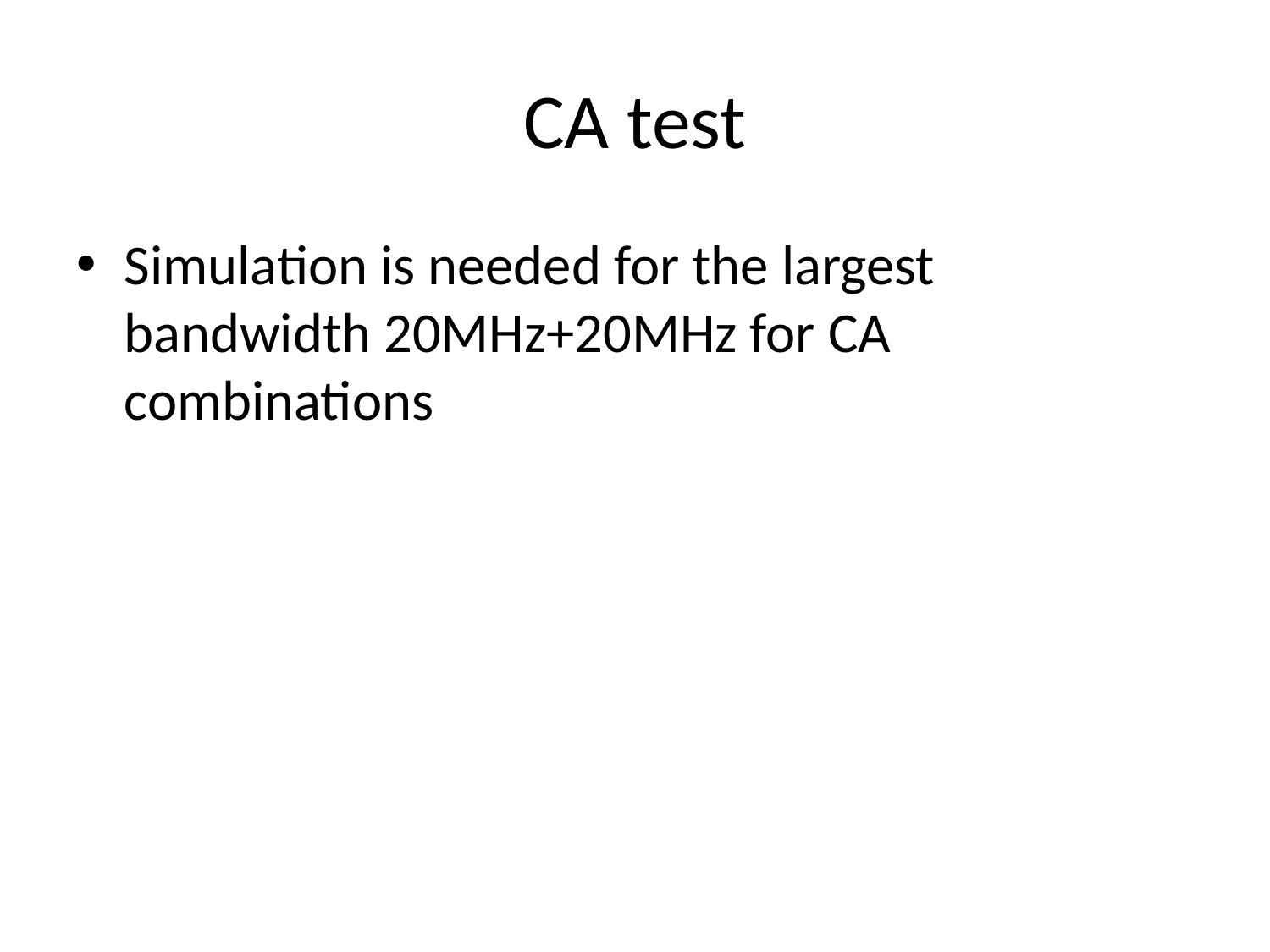

# CA test
Simulation is needed for the largest bandwidth 20MHz+20MHz for CA combinations